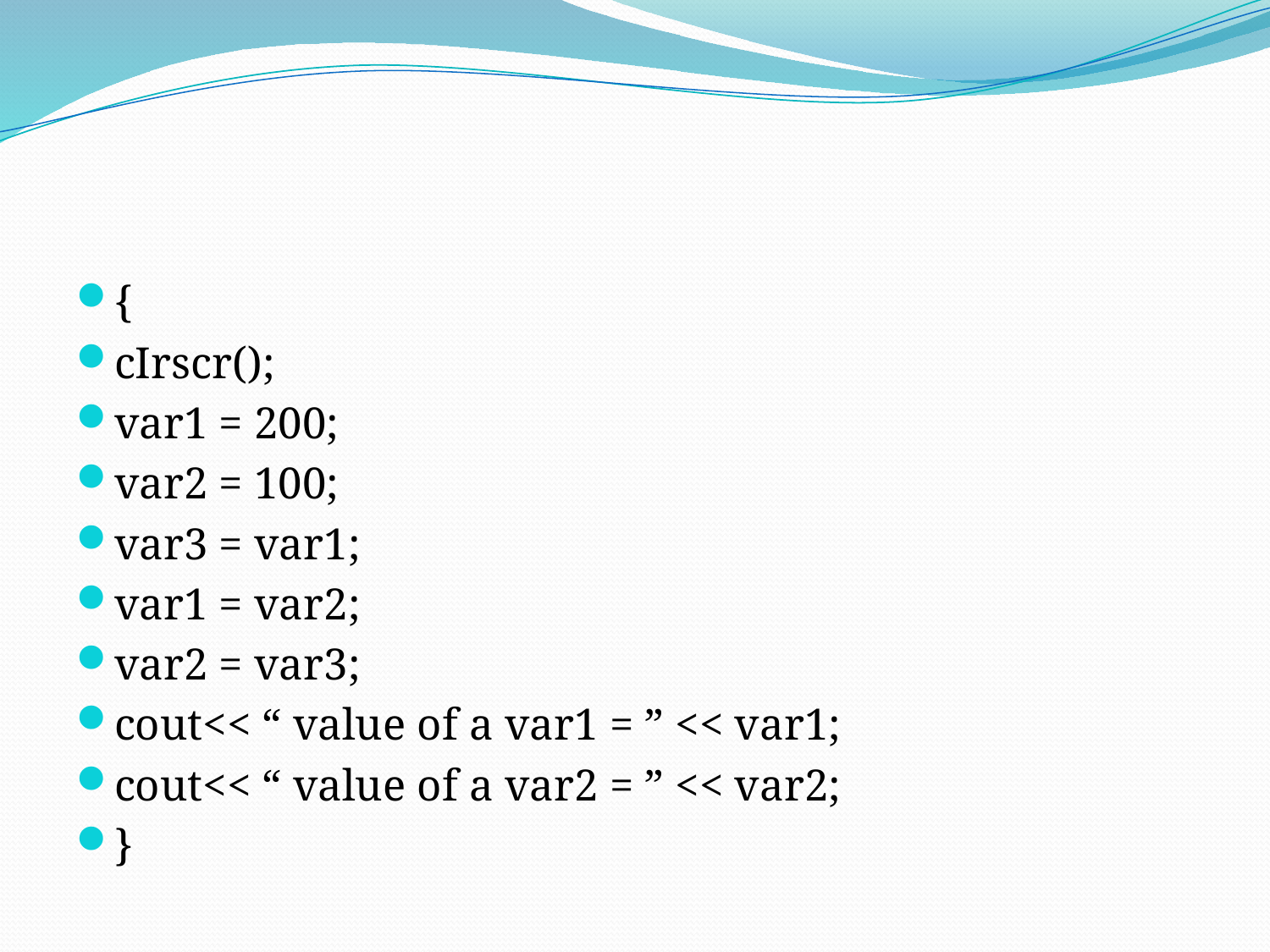

#
{
cIrscr();
var1 = 200;
var2 = 100;
var3 = var1;
var1 = var2;
var2 = var3;
cout<< “ value of a var1 = ” << var1;
cout<< “ value of a var2 = ” << var2;
}